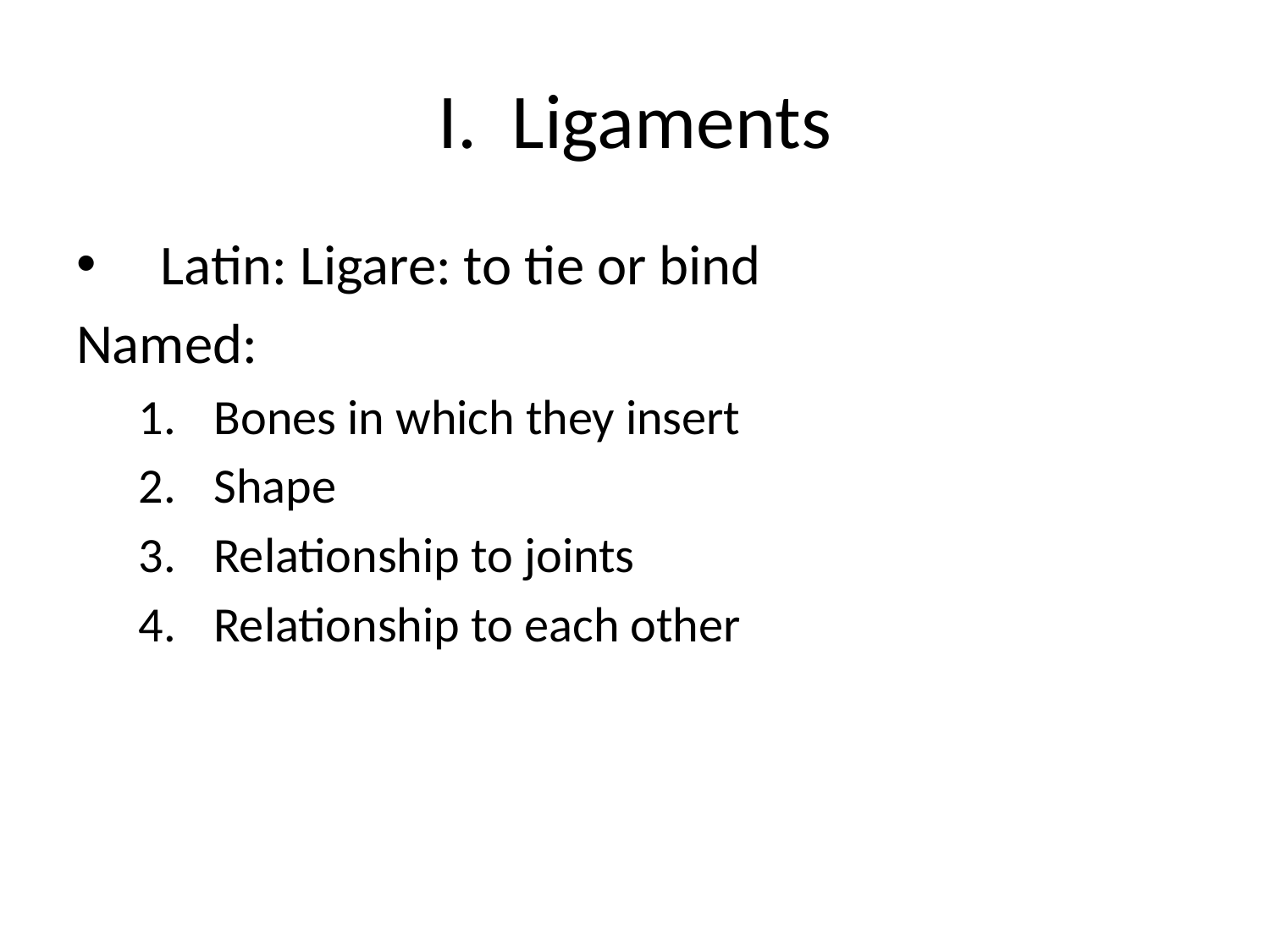

# I.  Ligaments
Latin: Ligare: to tie or bind
Named:
Bones in which they insert
Shape
Relationship to joints
Relationship to each other